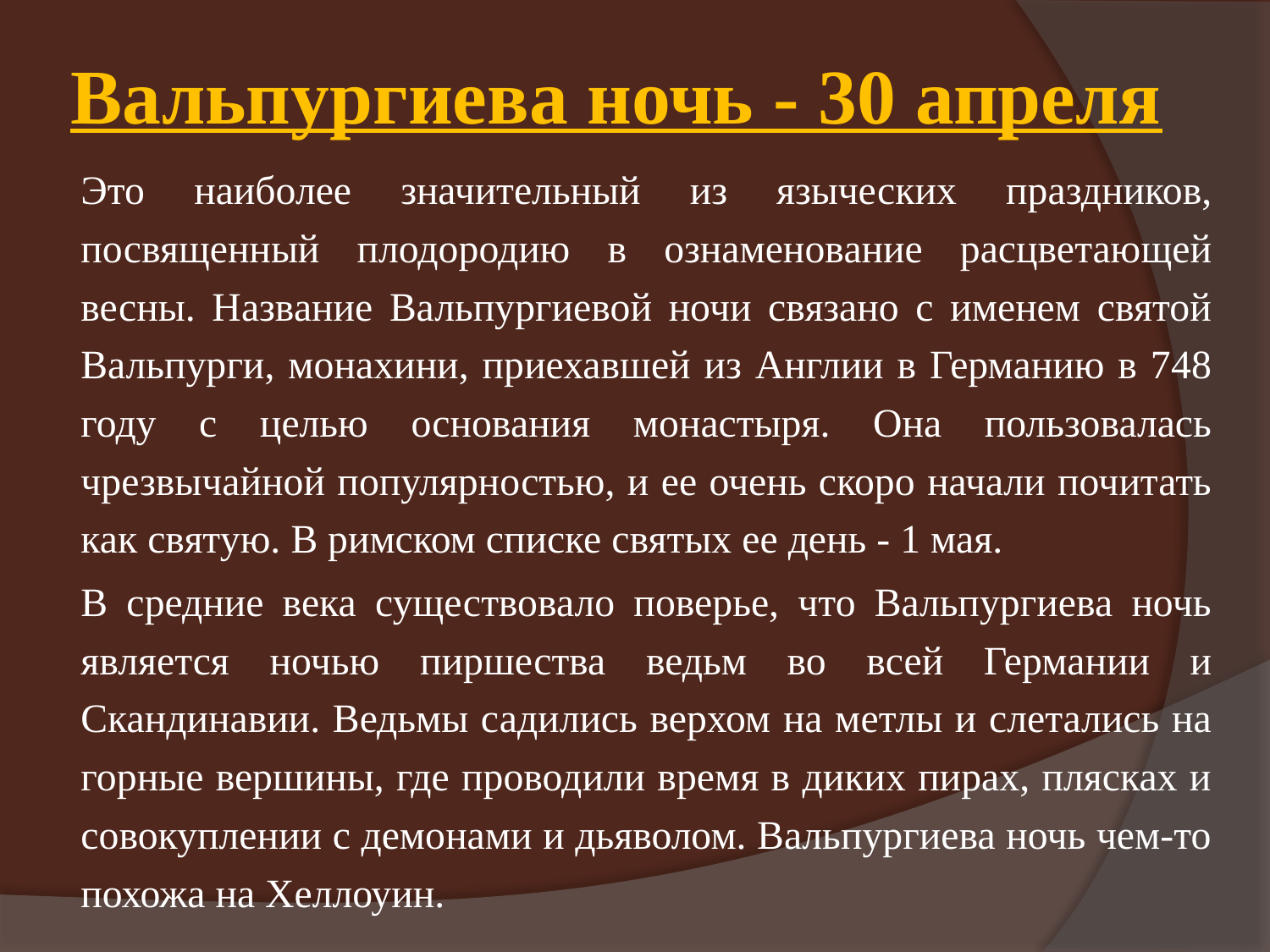

# Вальпургиева ночь - 30 апреля
	Это наиболее значительный из языческих праздников, посвященный плодородию в ознаменование расцветающей весны. Название Вальпургиевой ночи связано с именем святой Вальпурги, монахини, приехавшей из Англии в Германию в 748 году с целью основания монастыря. Она пользовалась чрезвычайной популярностью, и ее очень скоро начали почитать как святую. В римском списке святых ее день - 1 мая.
	В средние века существовало поверье, что Вальпургиева ночь является ночью пиршества ведьм во всей Германии и Скандинавии. Ведьмы садились верхом на метлы и слетались на горные вершины, где проводили время в диких пирах, плясках и совокуплении с демонами и дьяволом. Вальпургиева ночь чем-то похожа на Хеллоуин.